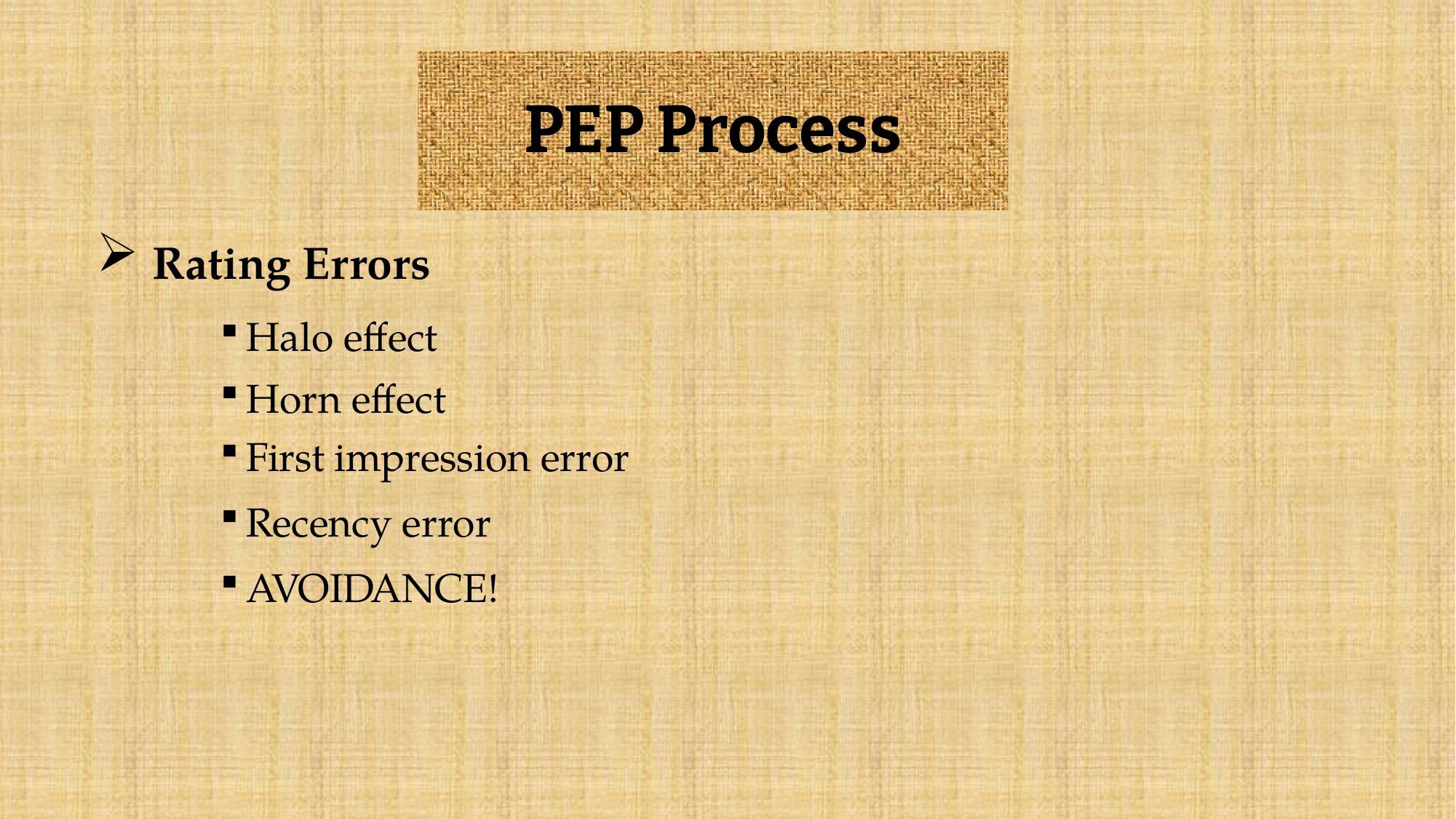

# PEP Process
 Rating Errors
Halo effect
Horn effect
First impression error
Recency error
AVOIDANCE!